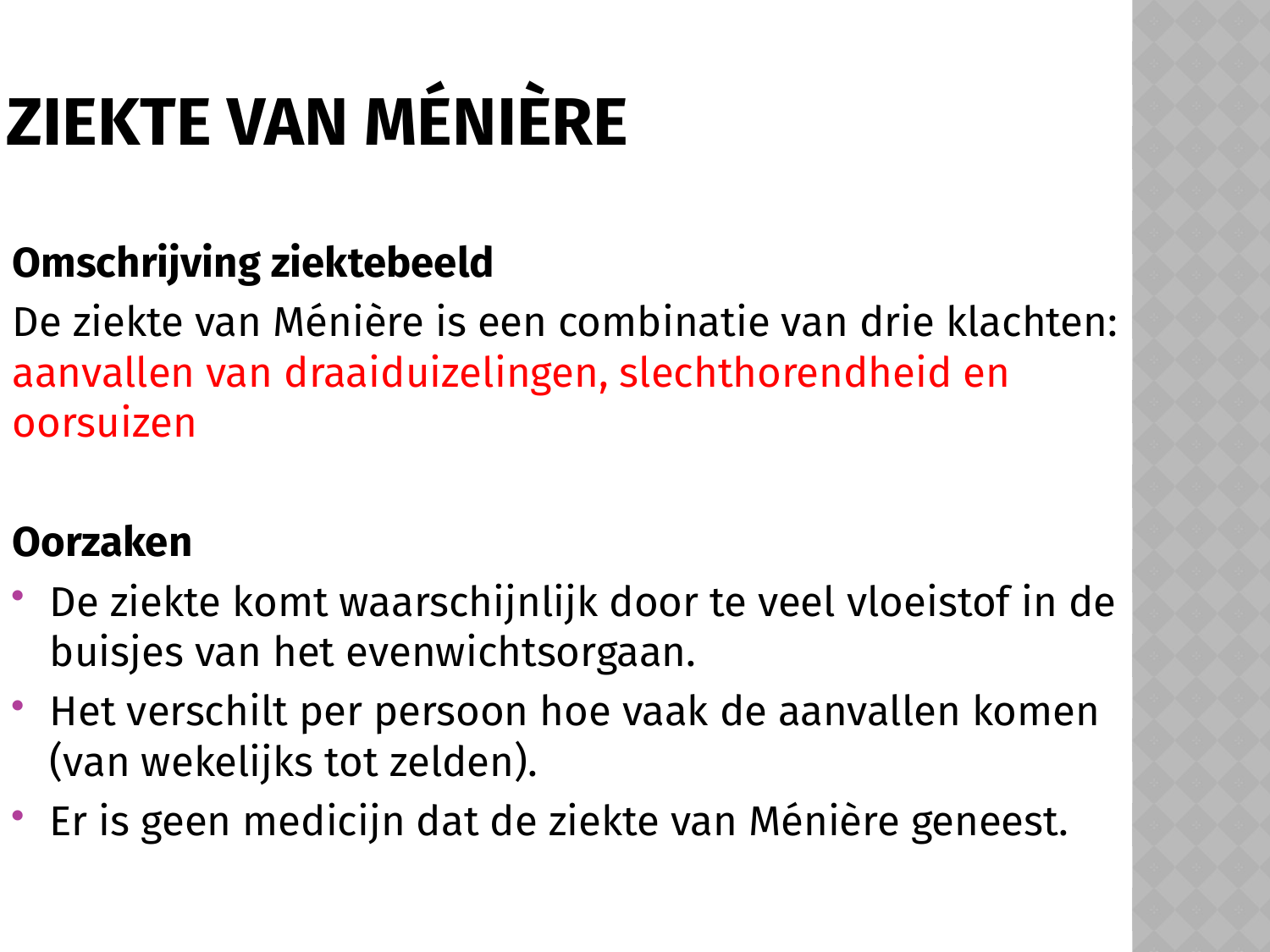

Ziekte van Ménière

Omschrijving ziektebeeld
De ziekte van Ménière is een combinatie van drie klachten: aanvallen van draaiduizelingen, slechthorendheid en oorsuizen

Oorzaken
De ziekte komt waarschijnlijk door te veel vloeistof in de buisjes van het evenwichtsorgaan.
Het verschilt per persoon hoe vaak de aanvallen komen (van wekelijks tot zelden).
Er is geen medicijn dat de ziekte van Ménière geneest.